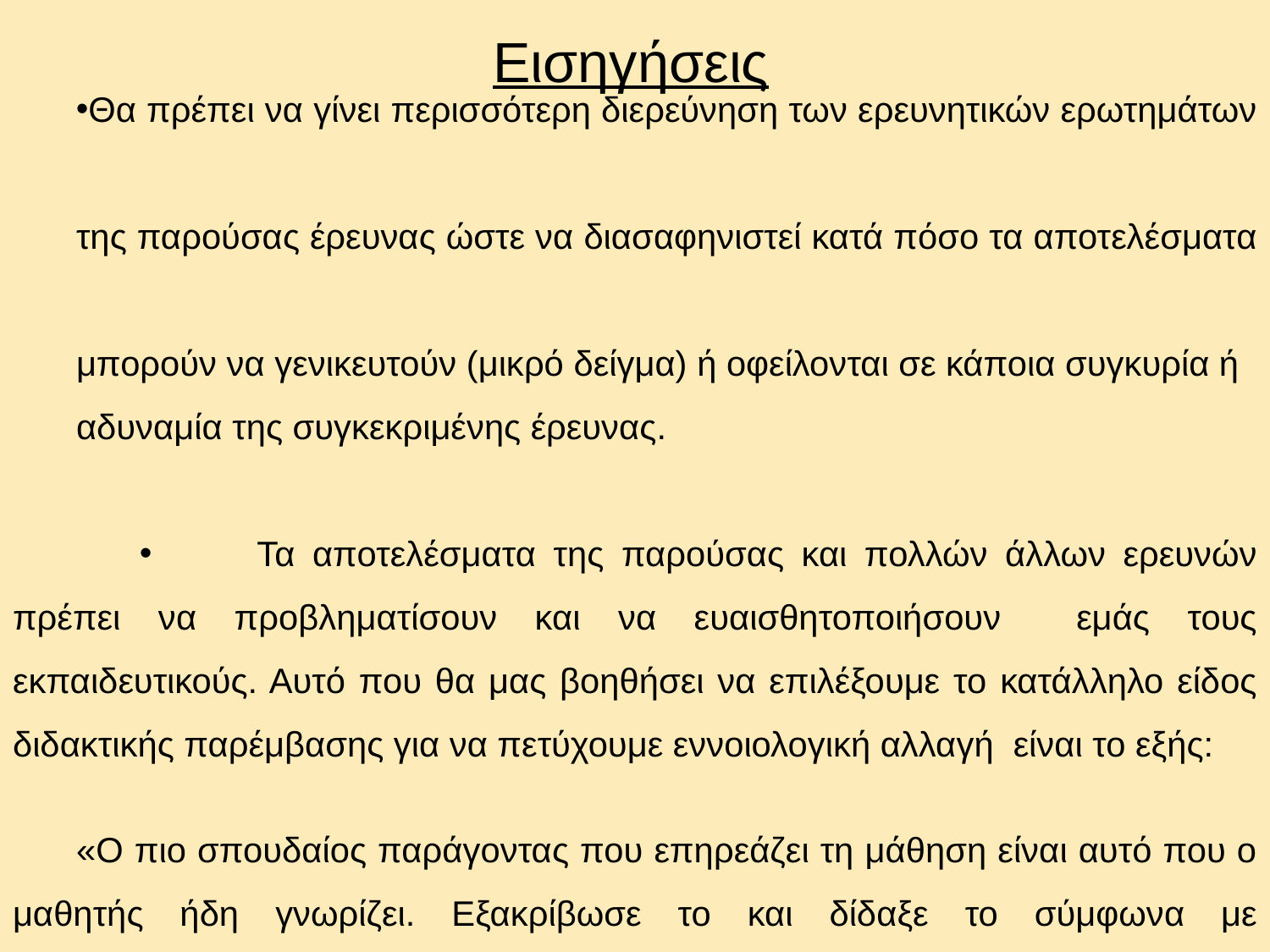

Εισηγήσεις
Θα πρέπει να γίνει περισσότερη διερεύνηση των ερευνητικών ερωτημάτων
της παρούσας έρευνας ώστε να διασαφηνιστεί κατά πόσο τα αποτελέσματα
μπορούν να γενικευτούν (μικρό δείγμα) ή οφείλονται σε κάποια συγκυρία ή
αδυναμία της συγκεκριμένης έρευνας.

      Τα αποτελέσματα της παρούσας και πολλών άλλων ερευνών πρέπει να προβληματίσουν και να ευαισθητοποιήσουν  εμάς τους εκπαιδευτικούς. Αυτό που θα μας βοηθήσει να επιλέξουμε το κατάλληλο είδος διδακτικής παρέμβασης για να πετύχουμε εννοιολογική αλλαγή  είναι το εξής:

«Ο πιο σπουδαίος παράγοντας που επηρεάζει τη μάθηση είναι αυτό που ο μαθητής ήδη γνωρίζει. Εξακρίβωσε το και δίδαξε το σύμφωνα με αυτό»(Ausubel, 1968).